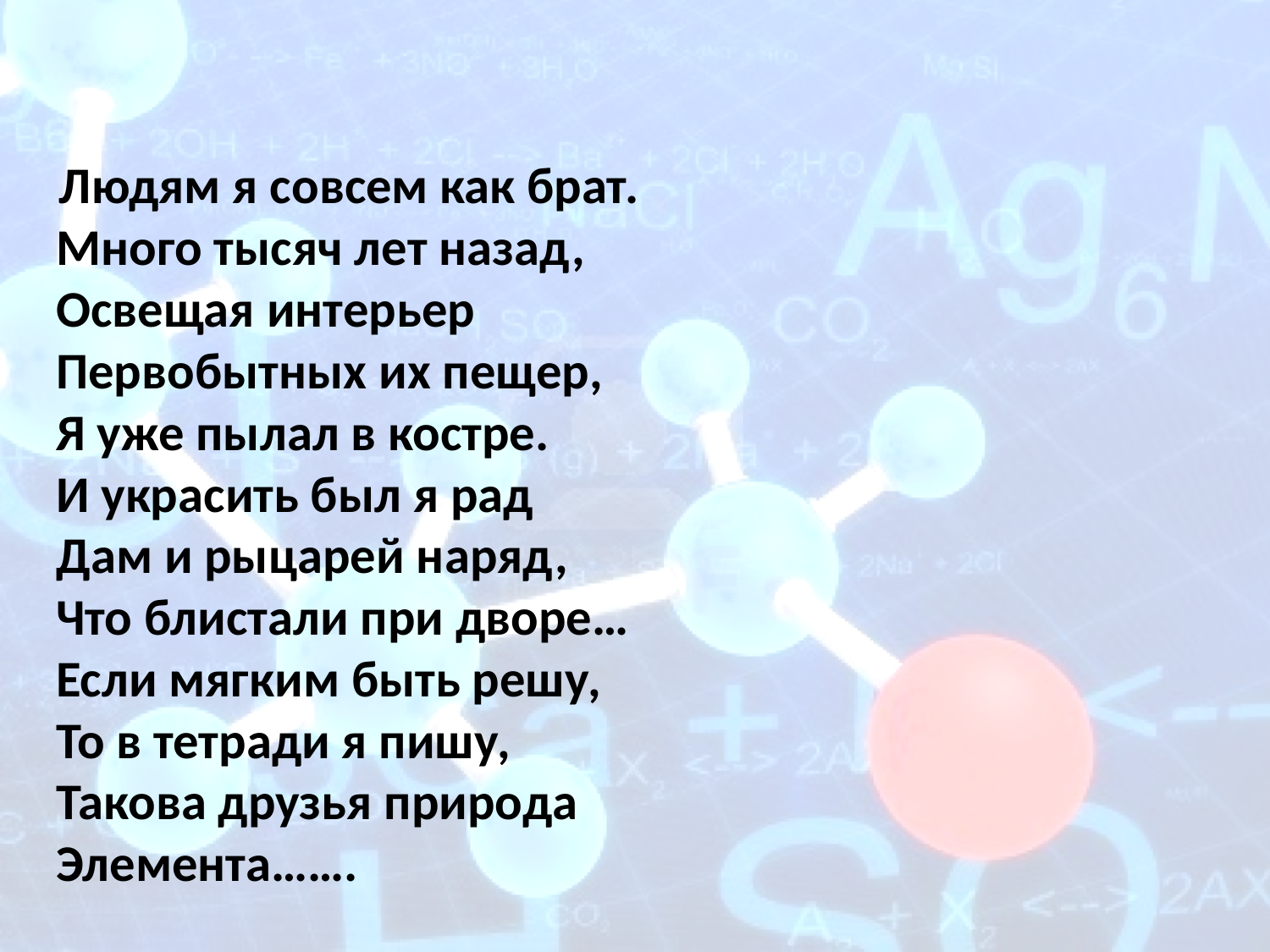

Людям я совсем как брат.
Много тысяч лет назад,
Освещая интерьер
Первобытных их пещер,
Я уже пылал в костре.
И украсить был я рад
Дам и рыцарей наряд,
Что блистали при дворе…
Если мягким быть решу,
То в тетради я пишу,
Такова друзья природа
Элемента…….